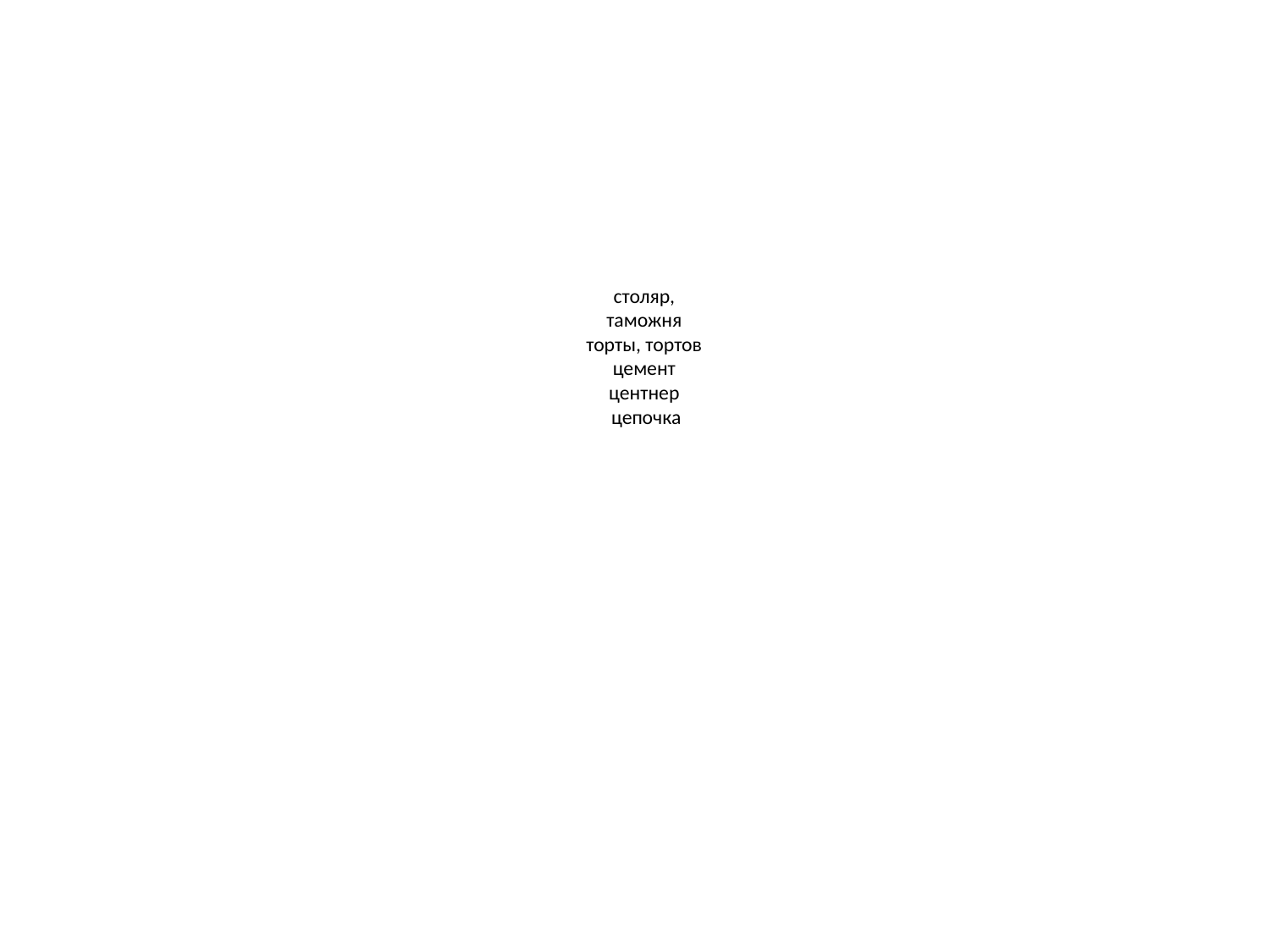

# столяр, таможня торты, тортов цемент центнер цепочка